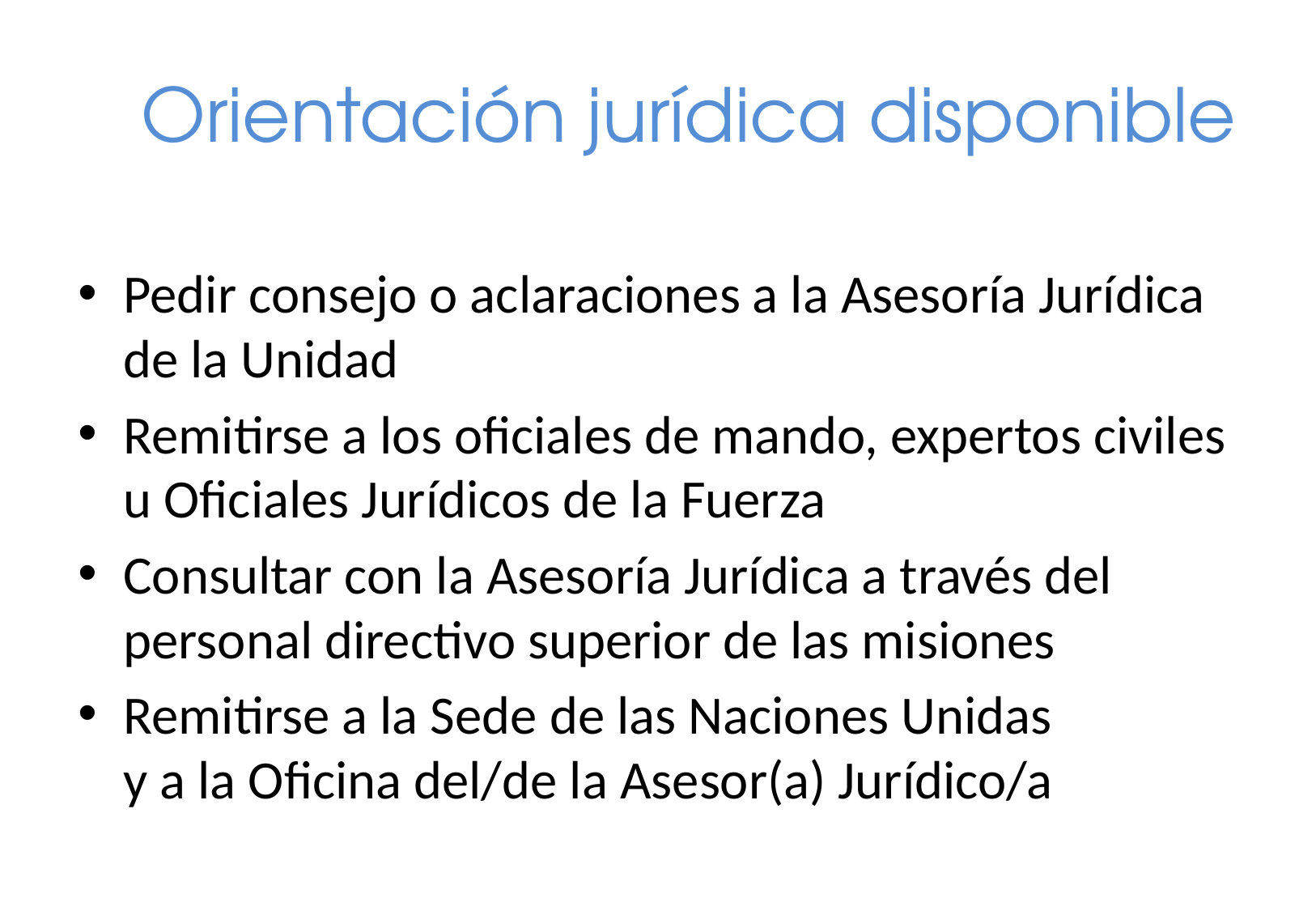

# Orientación jurídica disponible
Pedir consejo o aclaraciones a la Asesoría Jurídica de la Unidad
Remitirse a los oficiales de mando, expertos civiles u Oficiales Jurídicos de la Fuerza
Consultar con la Asesoría Jurídica a través del personal directivo superior de las misiones
Remitirse a la Sede de las Naciones Unidas
y a la Oficina del/de la Asesor(a) Jurídico/a